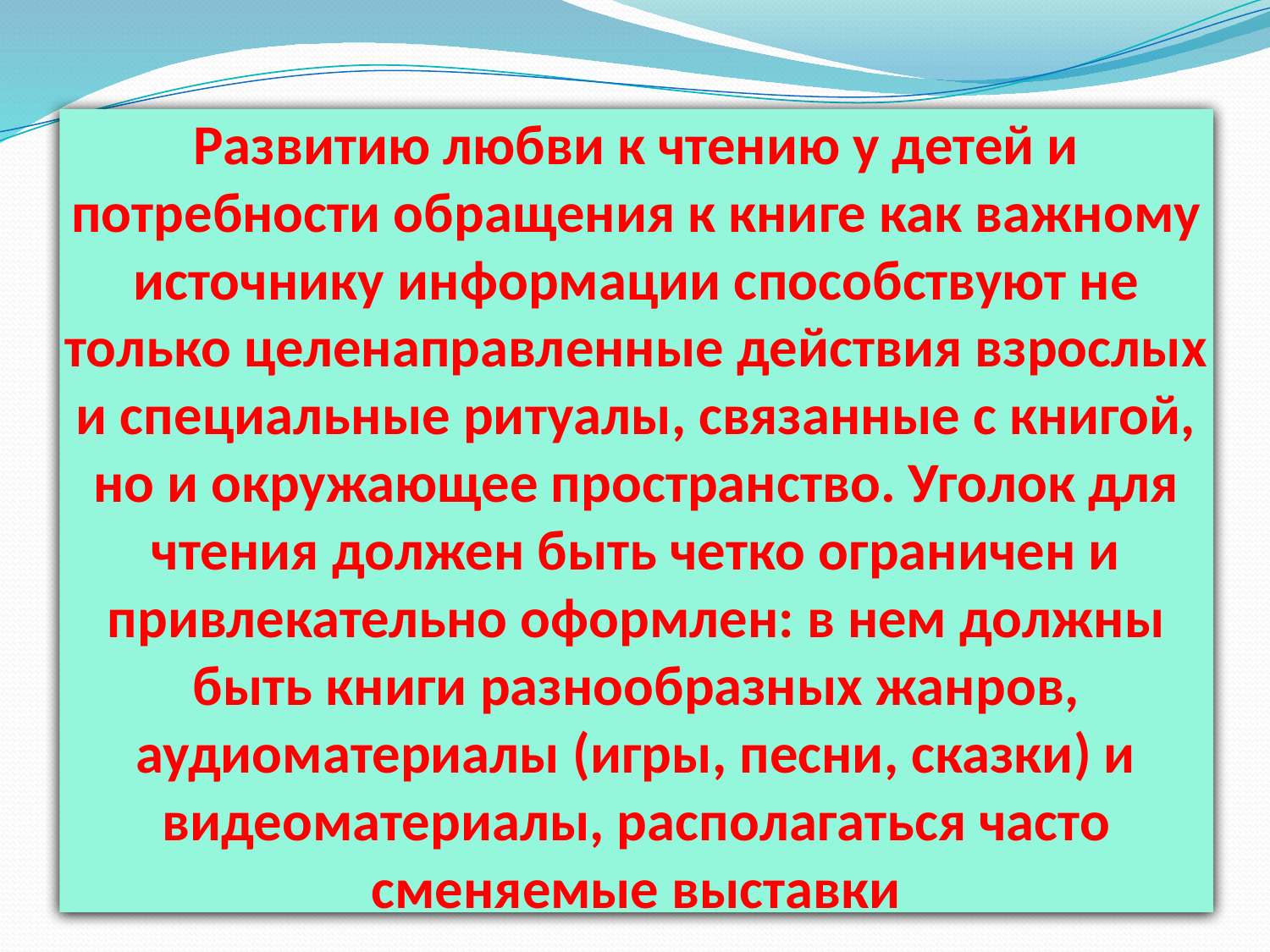

# Развитию любви к чтению у детей и потребности обращения к книге как важному источнику информации способствуют не только целенаправленные действия взрослых и специальные ритуалы, связанные с книгой, но и окружающее пространство. Уголок для чтения должен быть четко ограничен и привлекательно оформлен: в нем должны быть книги разнообразных жанров, аудиоматериалы (игры, песни, сказки) и видеоматериалы, располагаться часто сменяемые выставки